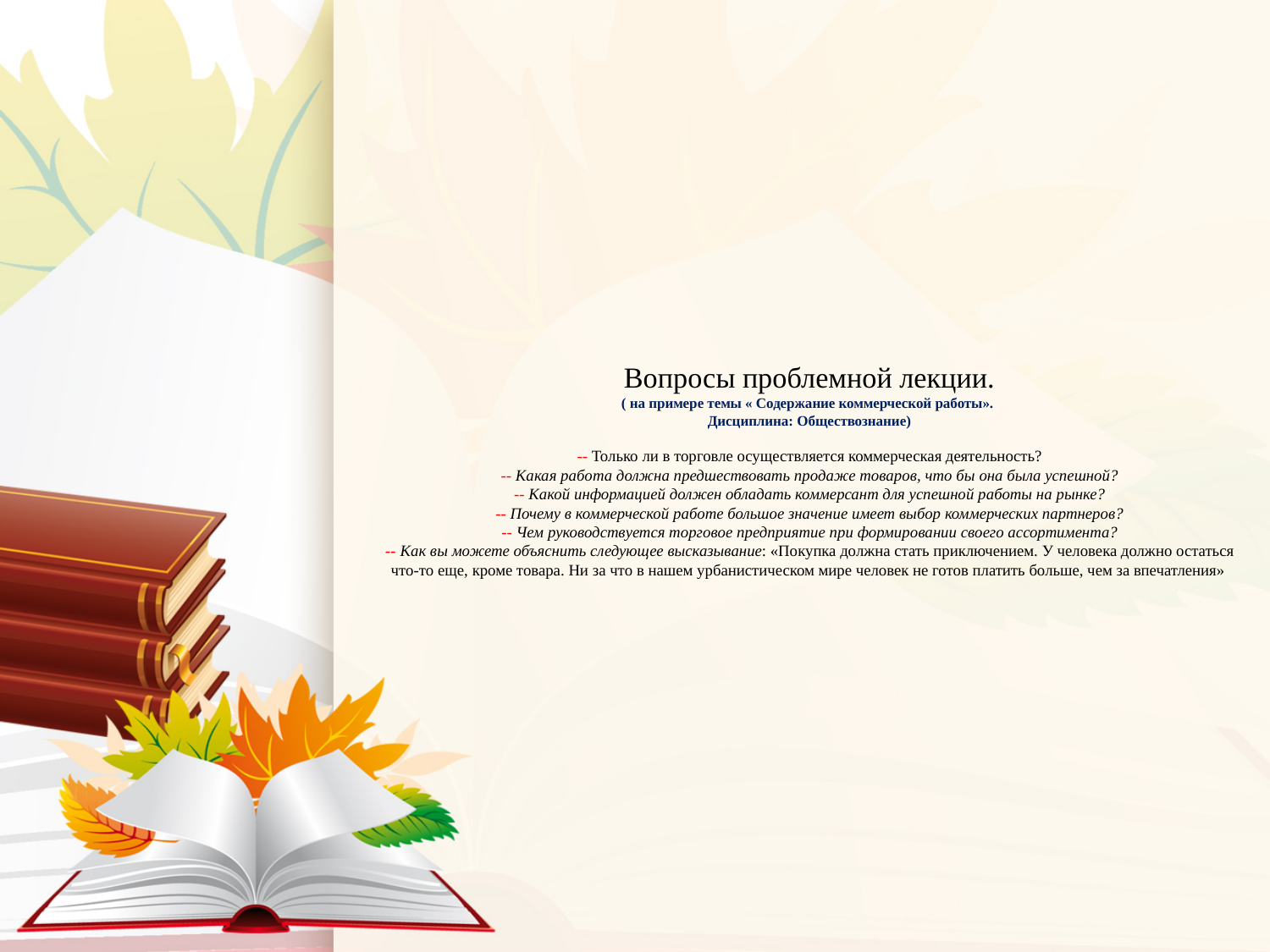

# Вопросы проблемной лекции. ( на примере темы « Содержание коммерческой работы». Дисциплина: Обществознание) -- Только ли в торговле осуществляется коммерческая деятельность? -- Какая работа должна предшествовать продаже товаров, что бы она была успешной? -- Какой информацией должен обладать коммерсант для успешной работы на рынке? -- Почему в коммерческой работе большое значение имеет выбор коммерческих партнеров? -- Чем руководствуется торговое предприятие при формировании своего ассортимента? -- Как вы можете объяснить следующее высказывание: «Покупка должна стать приключением. У человека должно остаться что-то еще, кроме товара. Ни за что в нашем урбанистическом мире человек не готов платить больше, чем за впечатления»